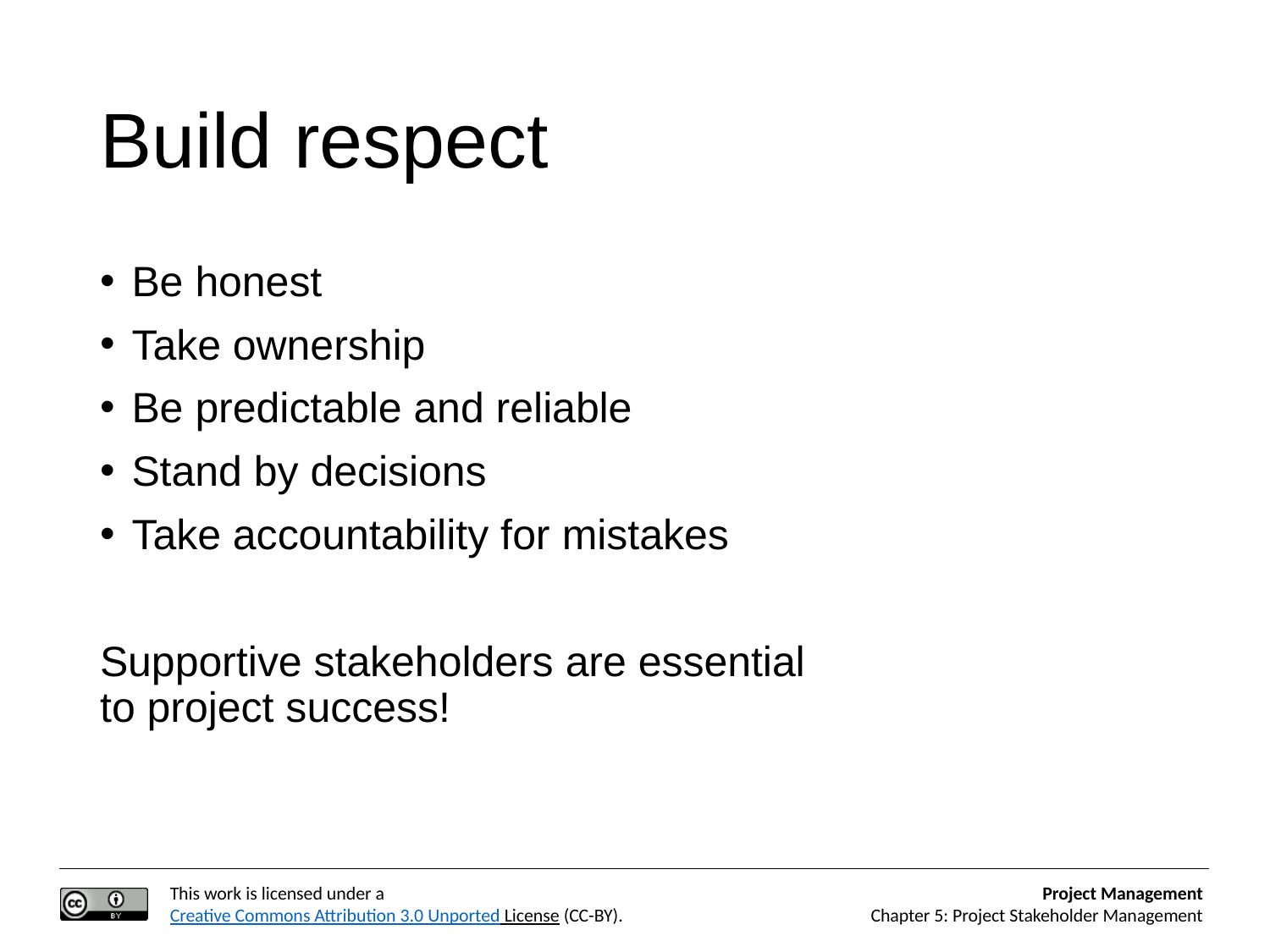

# Build respect
Be honest
Take ownership
Be predictable and reliable
Stand by decisions
Take accountability for mistakes

Supportive stakeholders are essential
to project success!